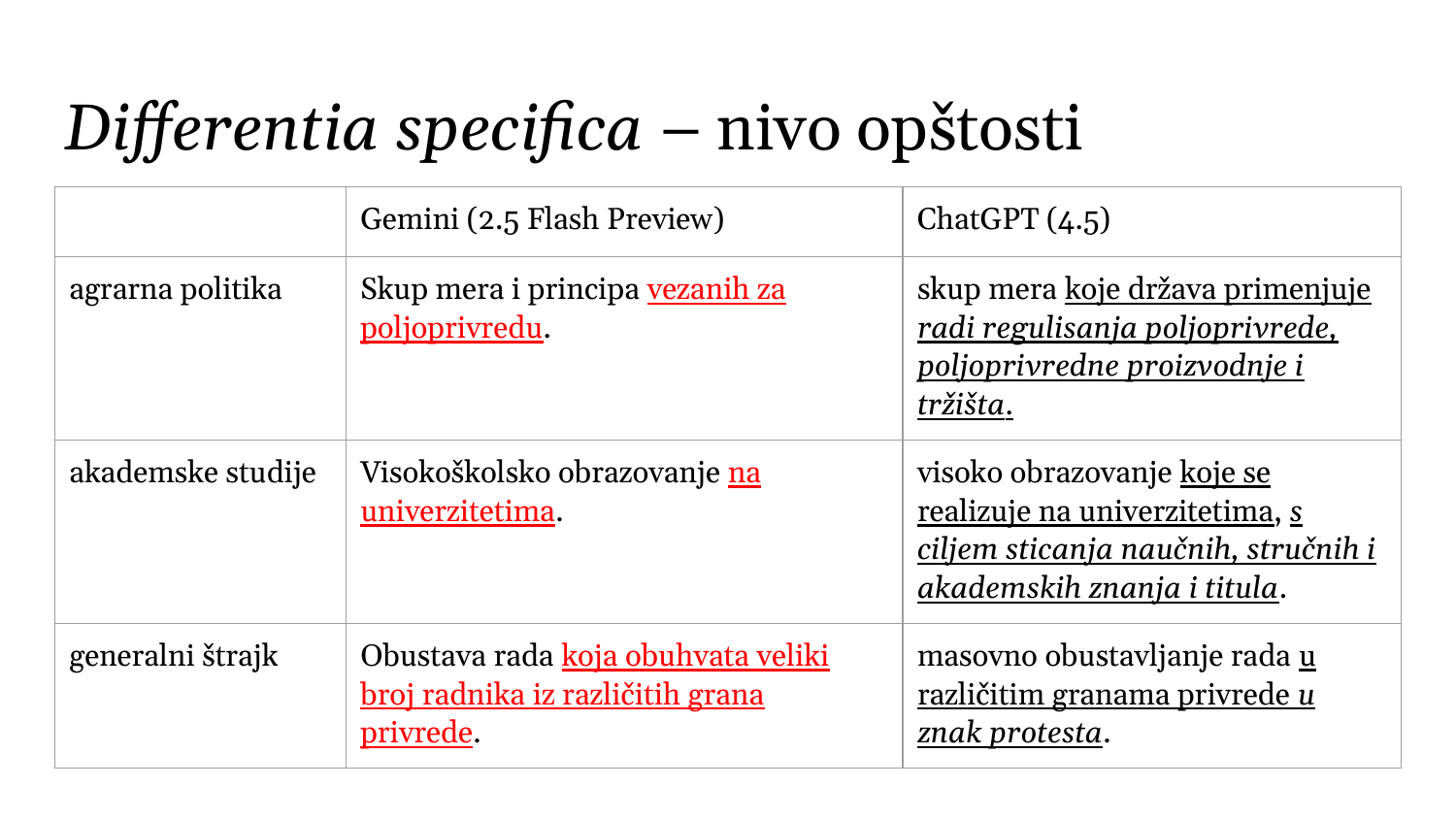

# Differentia specifica – nivo opštosti
|  | Gemini (2.5 Flash Preview) | ChatGPT (4.5) |
| --- | --- | --- |
| agrarna politika | Skup mera i principa vezanih za poljoprivredu. | skup mera koje država primenjuje radi regulisanja poljoprivrede, poljoprivredne proizvodnje i tržišta. |
| akademske studije | Visokoškolsko obrazovanje na univerzitetima. | visoko obrazovanje koje se realizuje na univerzitetima, s ciljem sticanja naučnih, stručnih i akademskih znanja i titula. |
| generalni štrajk | Obustava rada koja obuhvata veliki broj radnika iz različitih grana privrede. | masovno obustavljanje rada u različitim granama privrede u znak protesta. |